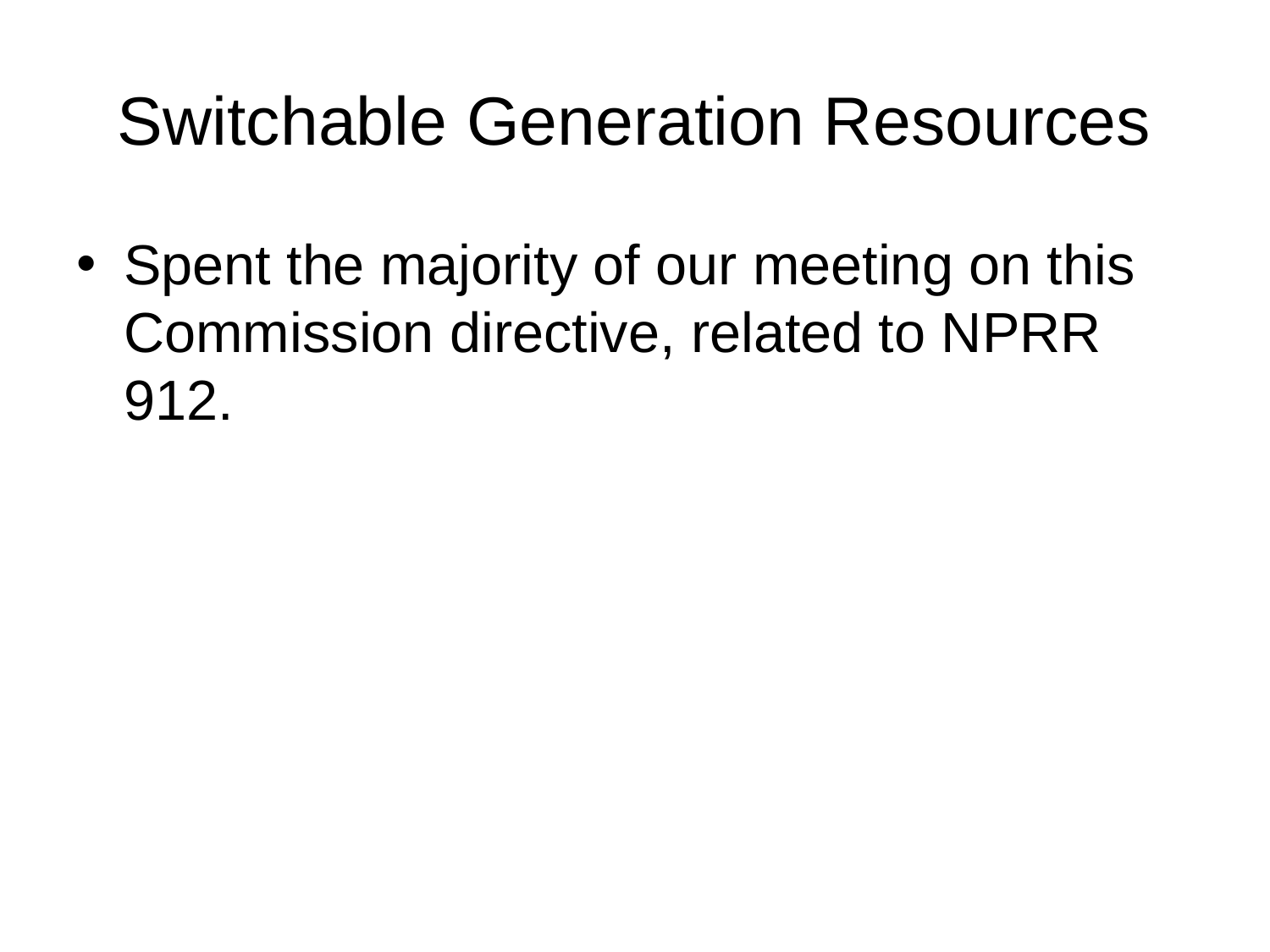

# Switchable Generation Resources
Spent the majority of our meeting on this Commission directive, related to NPRR 912.